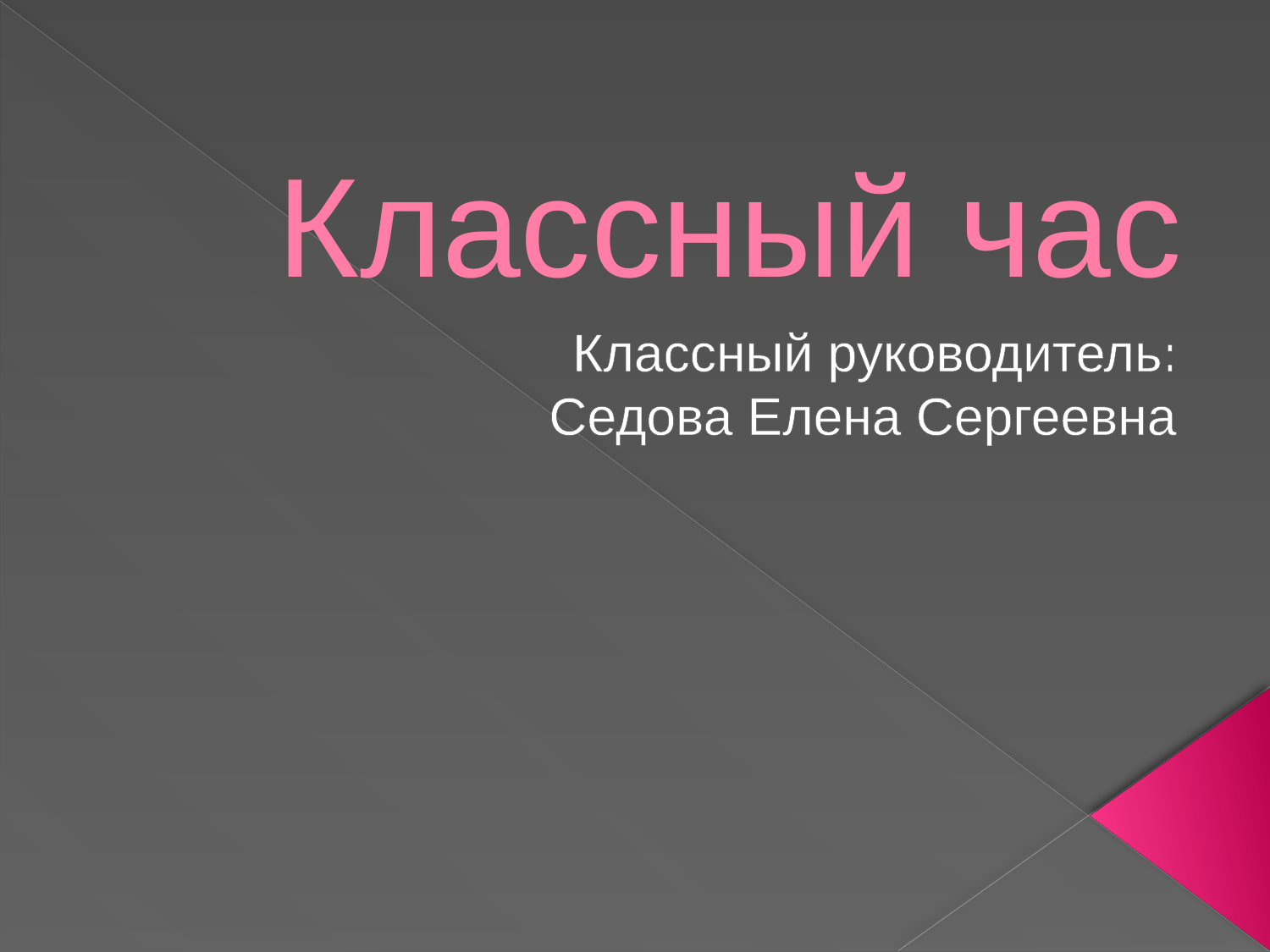

# Классный час
Классный руководитель:
Седова Елена Сергеевна